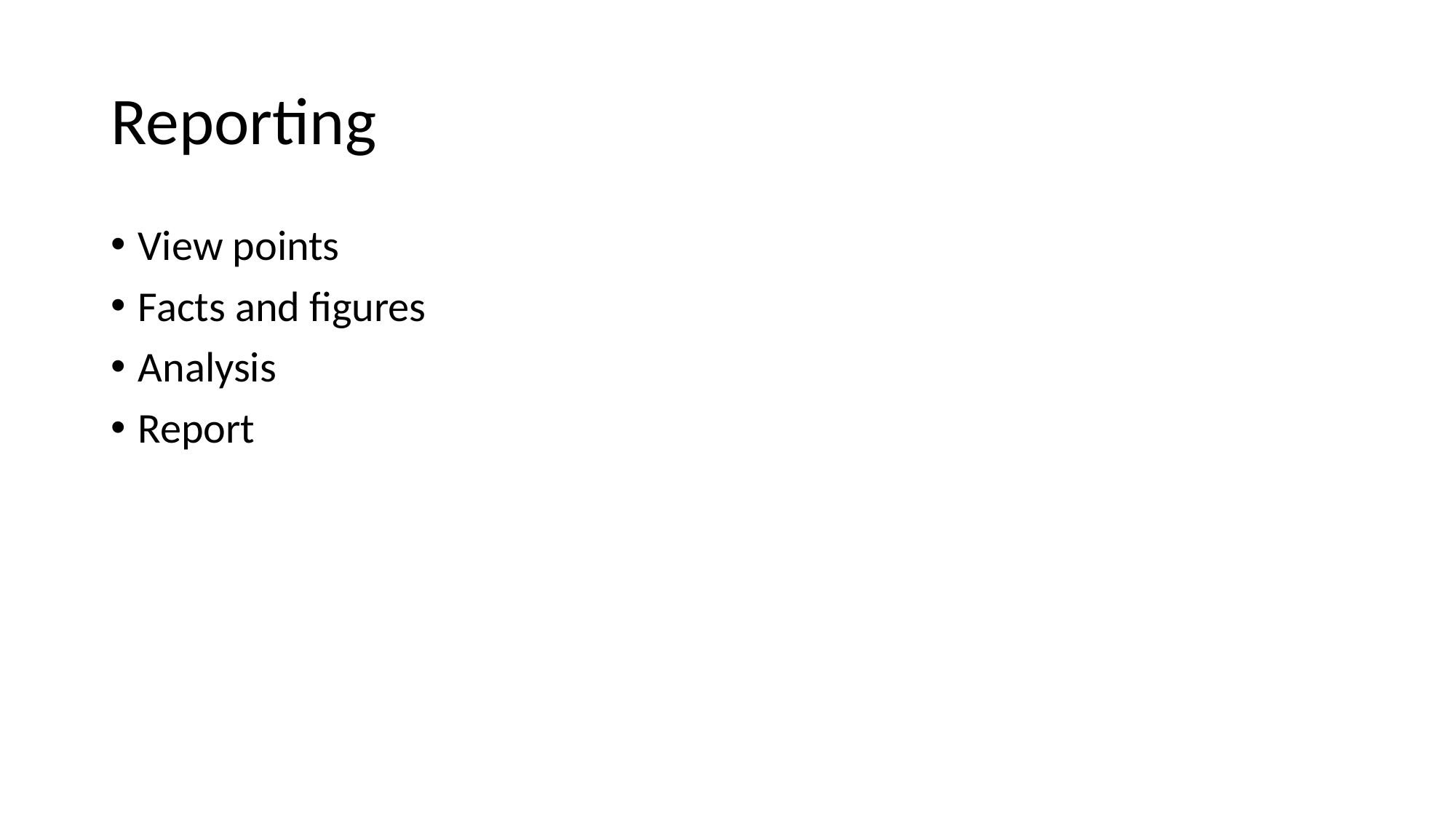

# Reporting
View points
Facts and figures
Analysis
Report